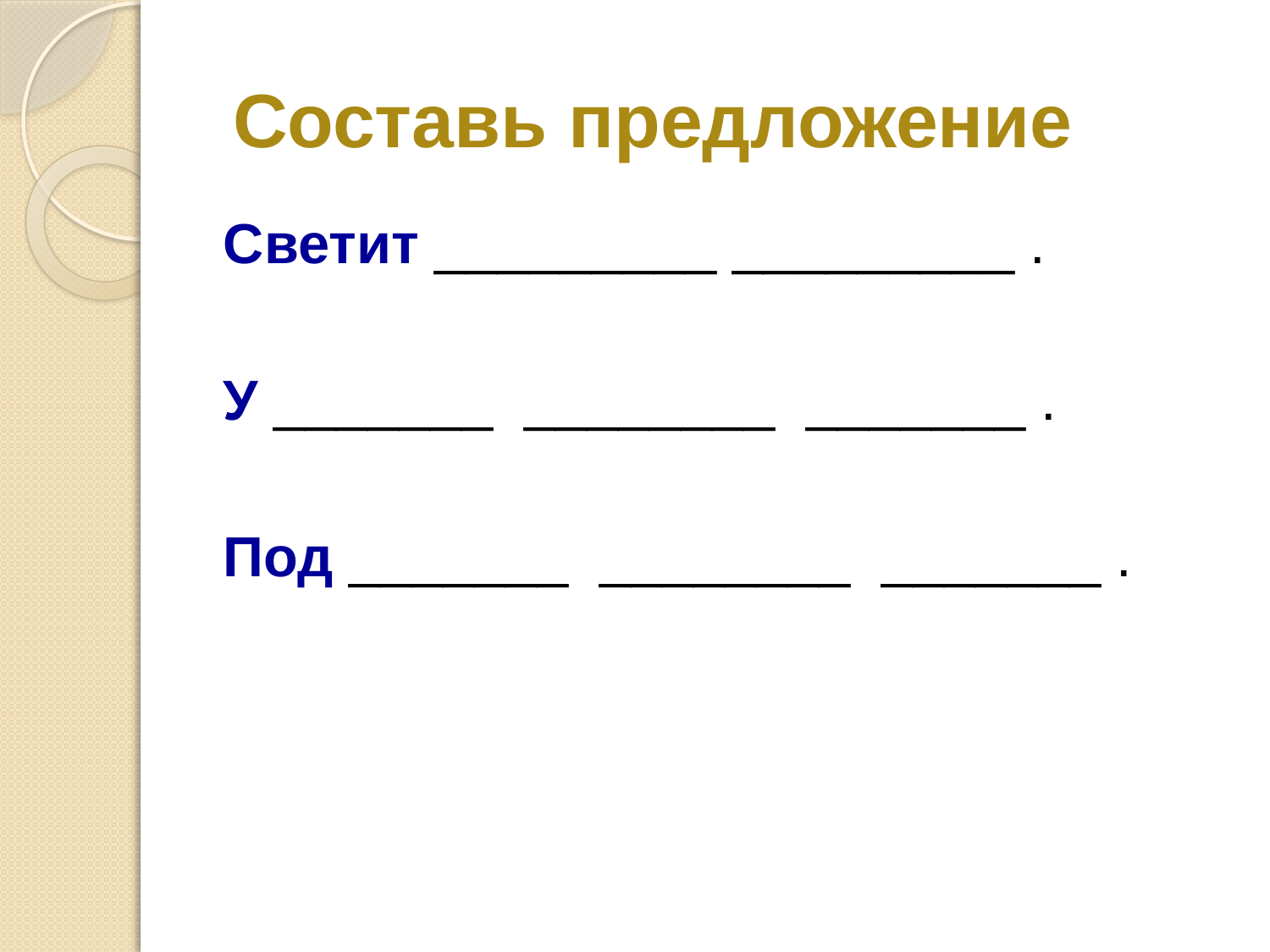

# Составь предложение
Светит _________ _________ .

У _______  ________  _______ .

Под _______  ________  _______ .